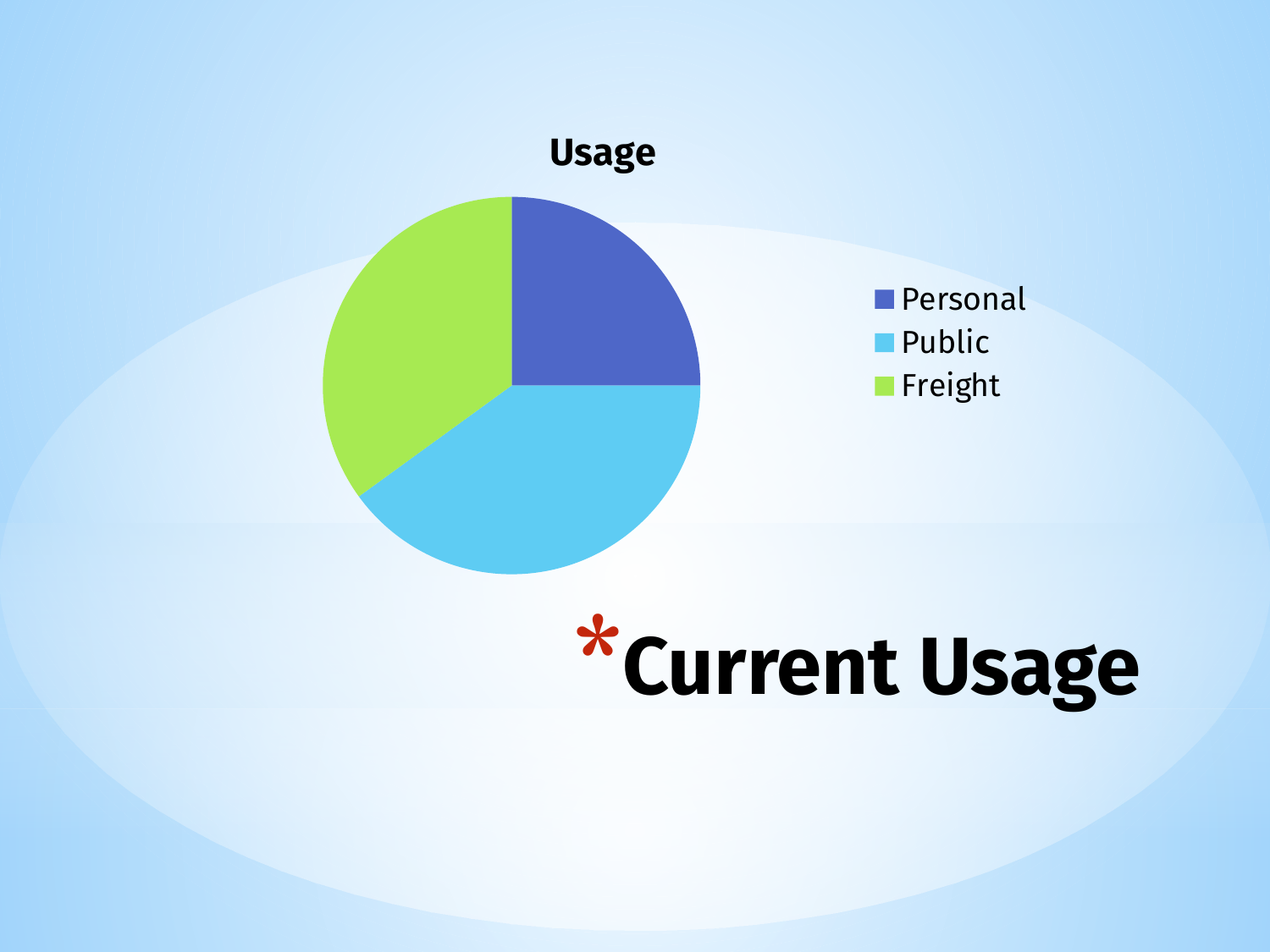

### Chart:

| Category | Usage |
|---|---|
| Personal | 25.0 |
| Public | 40.0 |
| Freight | 35.0 |
# Current Usage